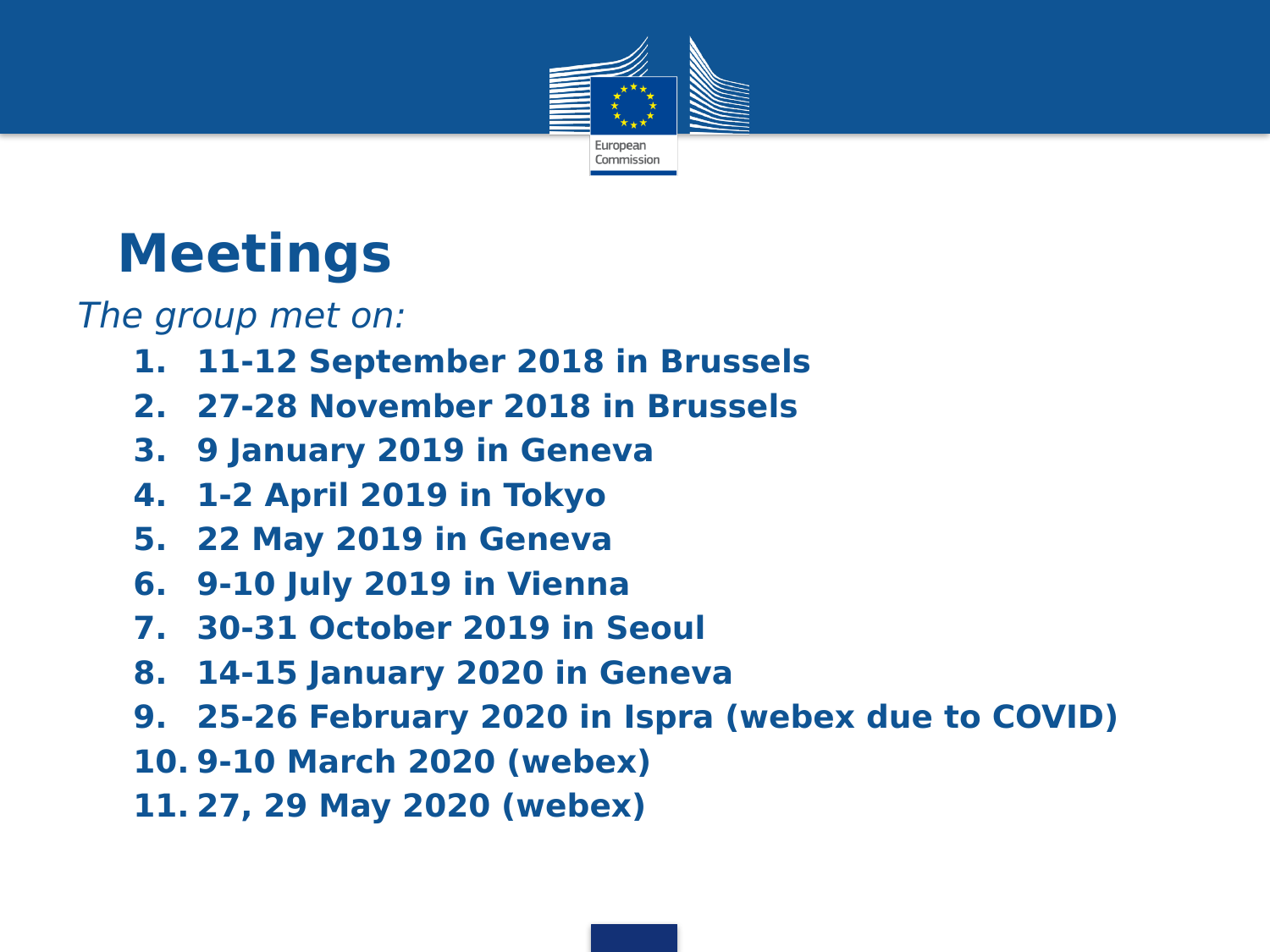

# Meetings
The group met on:
11-12 September 2018 in Brussels
27-28 November 2018 in Brussels
9 January 2019 in Geneva
1-2 April 2019 in Tokyo
22 May 2019 in Geneva
9-10 July 2019 in Vienna
30-31 October 2019 in Seoul
14-15 January 2020 in Geneva
25-26 February 2020 in Ispra (webex due to COVID)
9-10 March 2020 (webex)
27, 29 May 2020 (webex)